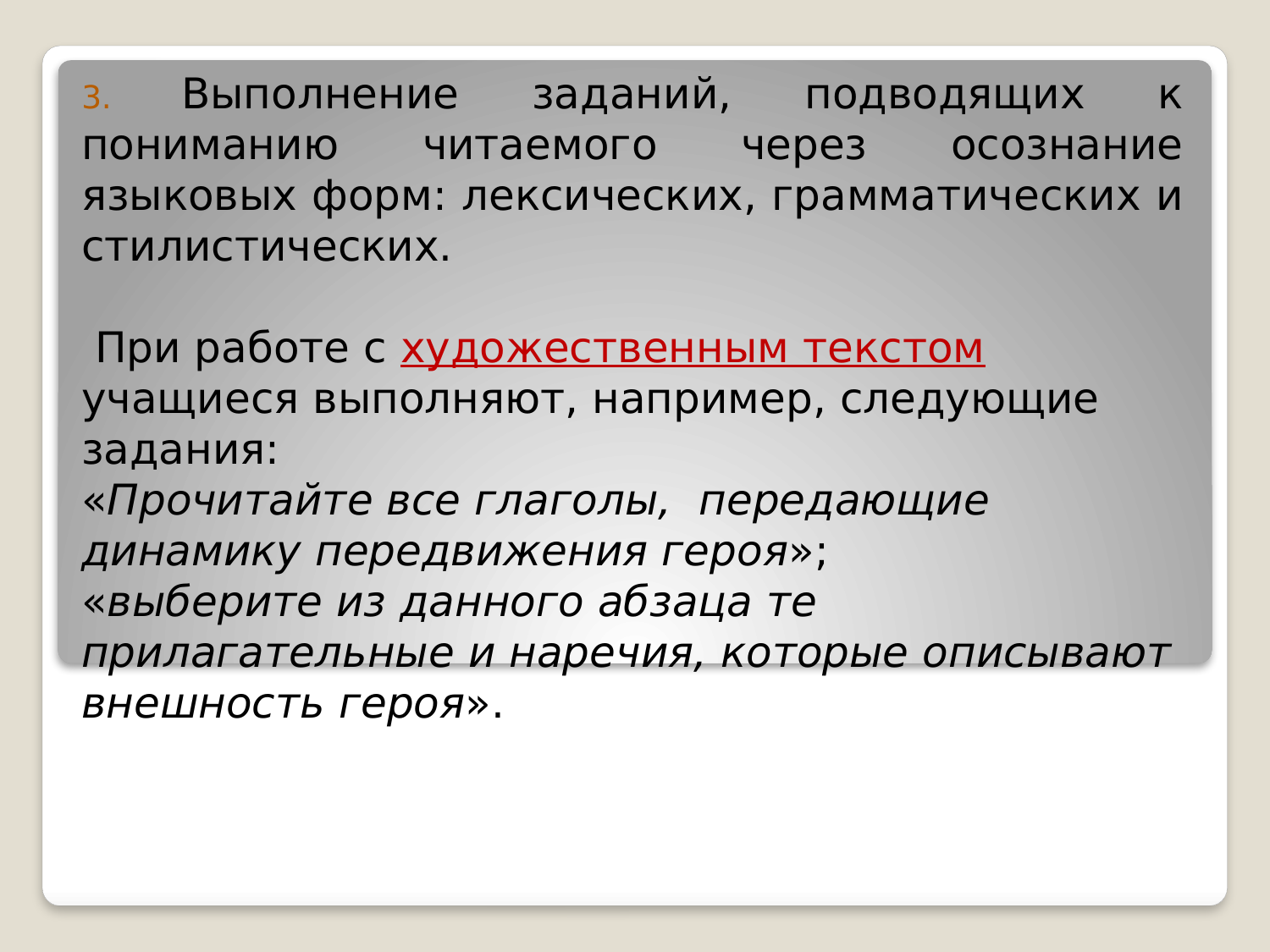

3. Выполнение заданий, подводящих к пониманию читаемого через осознание языковых форм: лексических, грамматических и стилистических.

 При работе с художественным текстом учащиеся выполняют, например, следующие задания:
«Прочитайте все глаголы,  передающие динамику передвижения героя»;
«выберите из данного абзаца те прилагательные и наречия, которые описывают внешность героя».